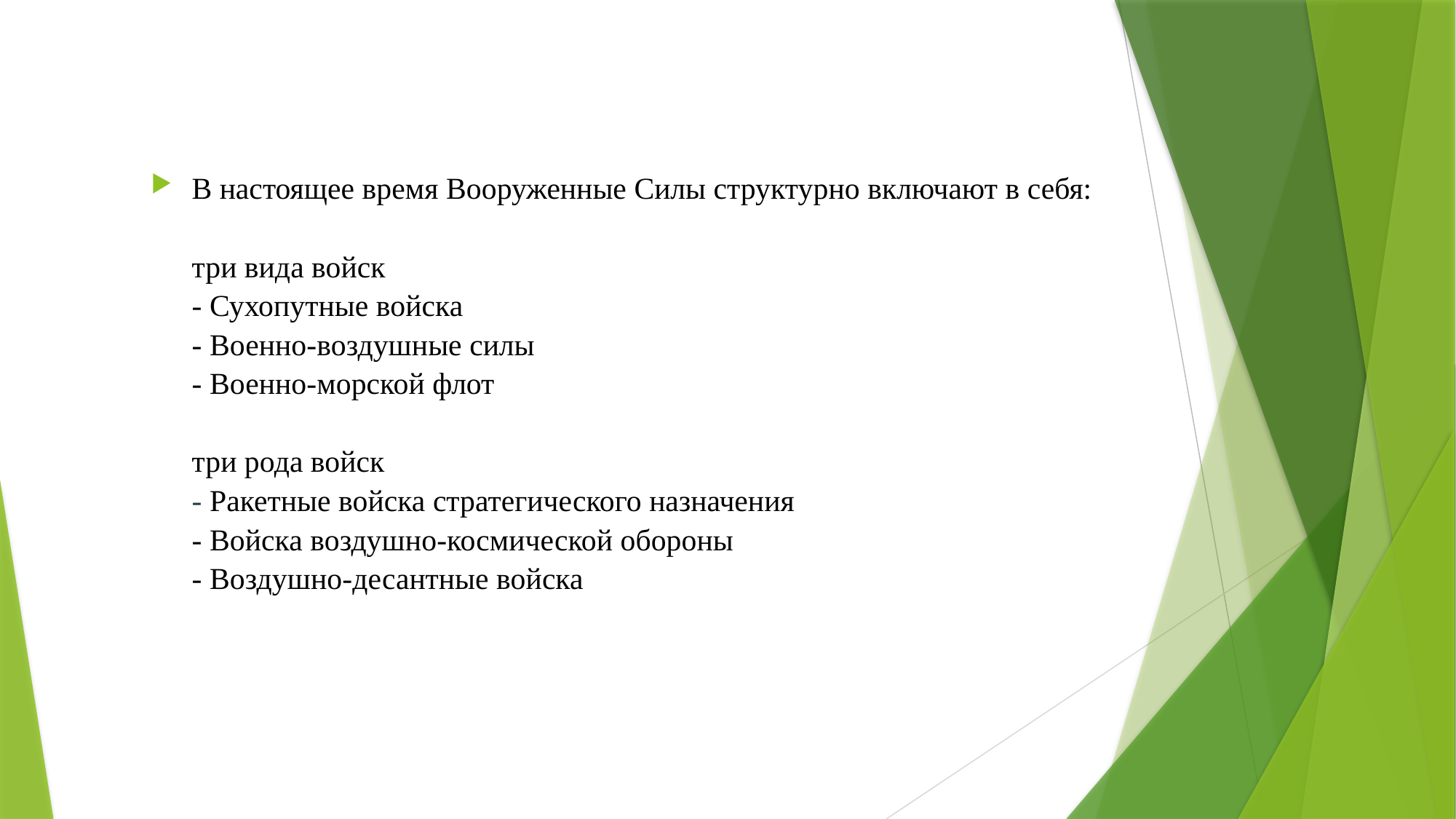

# В настоящее время Вооруженные Силы структурно включают в себя: три вида войск - Сухопутные войска - Военно-воздушные силы - Военно-морской флот три рода войск - Ракетные войска стратегического назначения - Войска воздушно-космической обороны - Воздушно-десантные войска